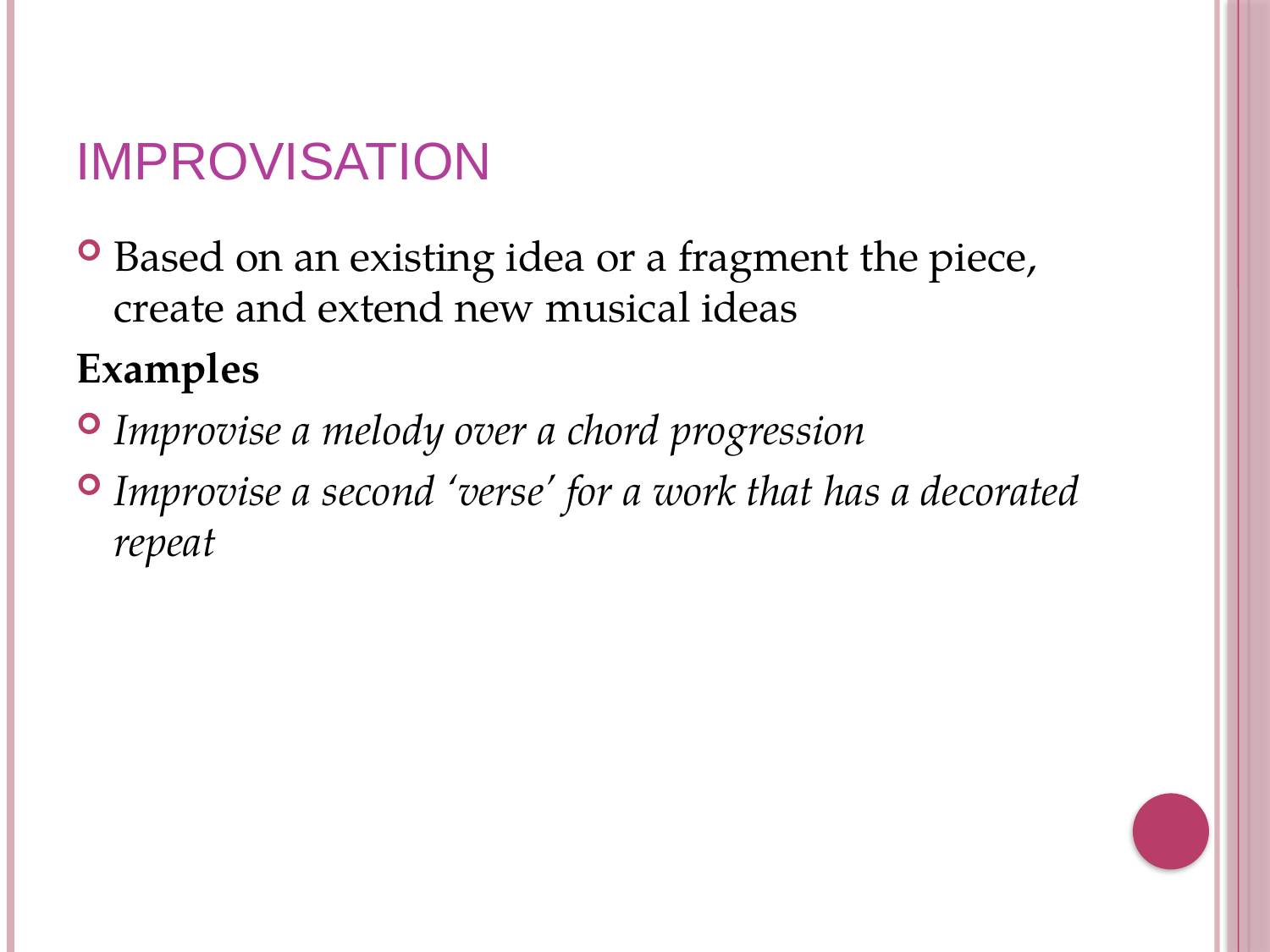

# Improvisation
Based on an existing idea or a fragment the piece, create and extend new musical ideas
Examples
Improvise a melody over a chord progression
Improvise a second ‘verse’ for a work that has a decorated repeat